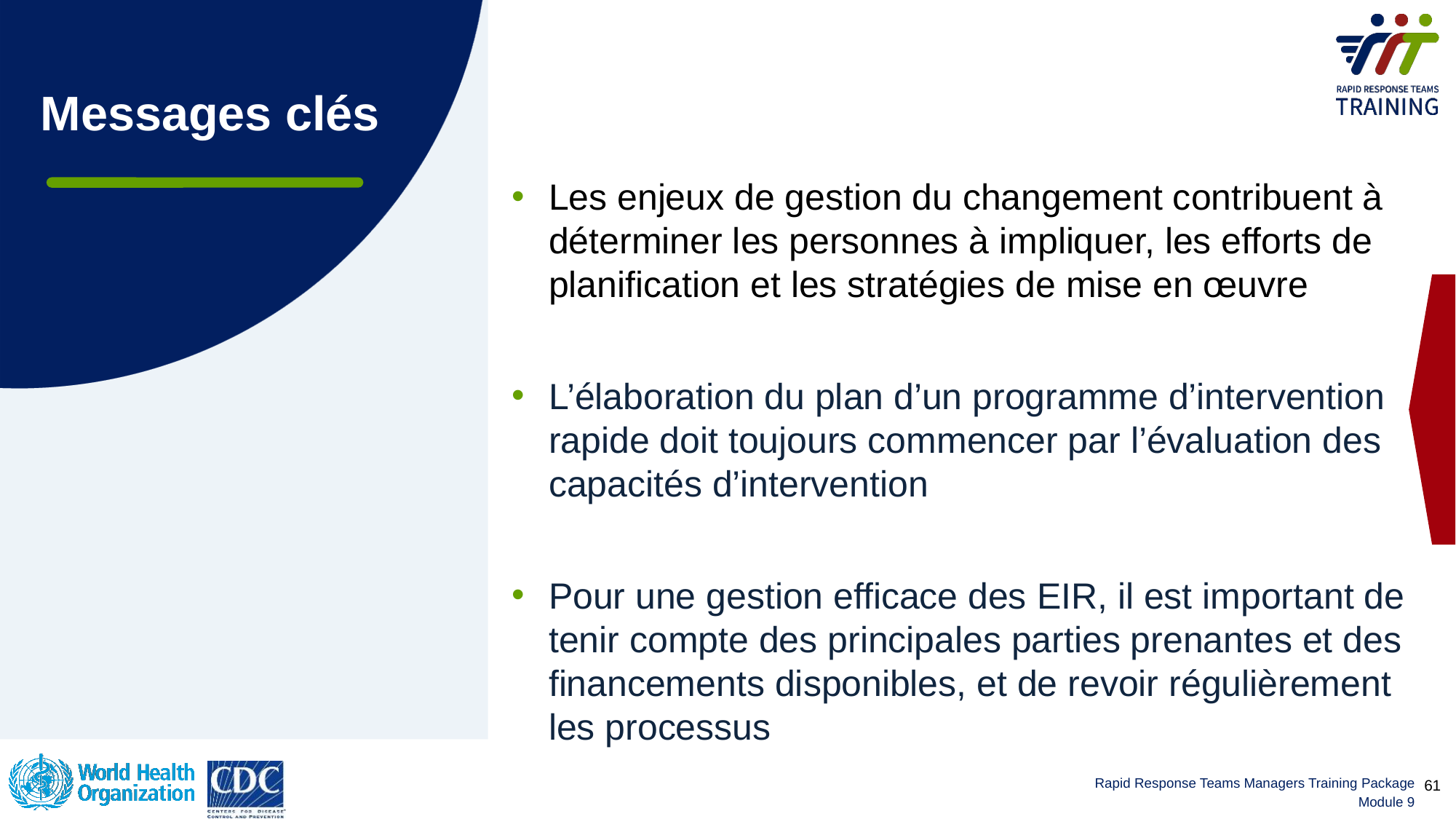

# Messages clés
Les enjeux de gestion du changement contribuent à déterminer les personnes à impliquer, les efforts de planification et les stratégies de mise en œuvre

L’élaboration du plan d’un programme d’intervention rapide doit toujours commencer par l’évaluation des capacités d’intervention

Pour une gestion efficace des EIR, il est important de tenir compte des principales parties prenantes et des financements disponibles, et de revoir régulièrement les processus

61